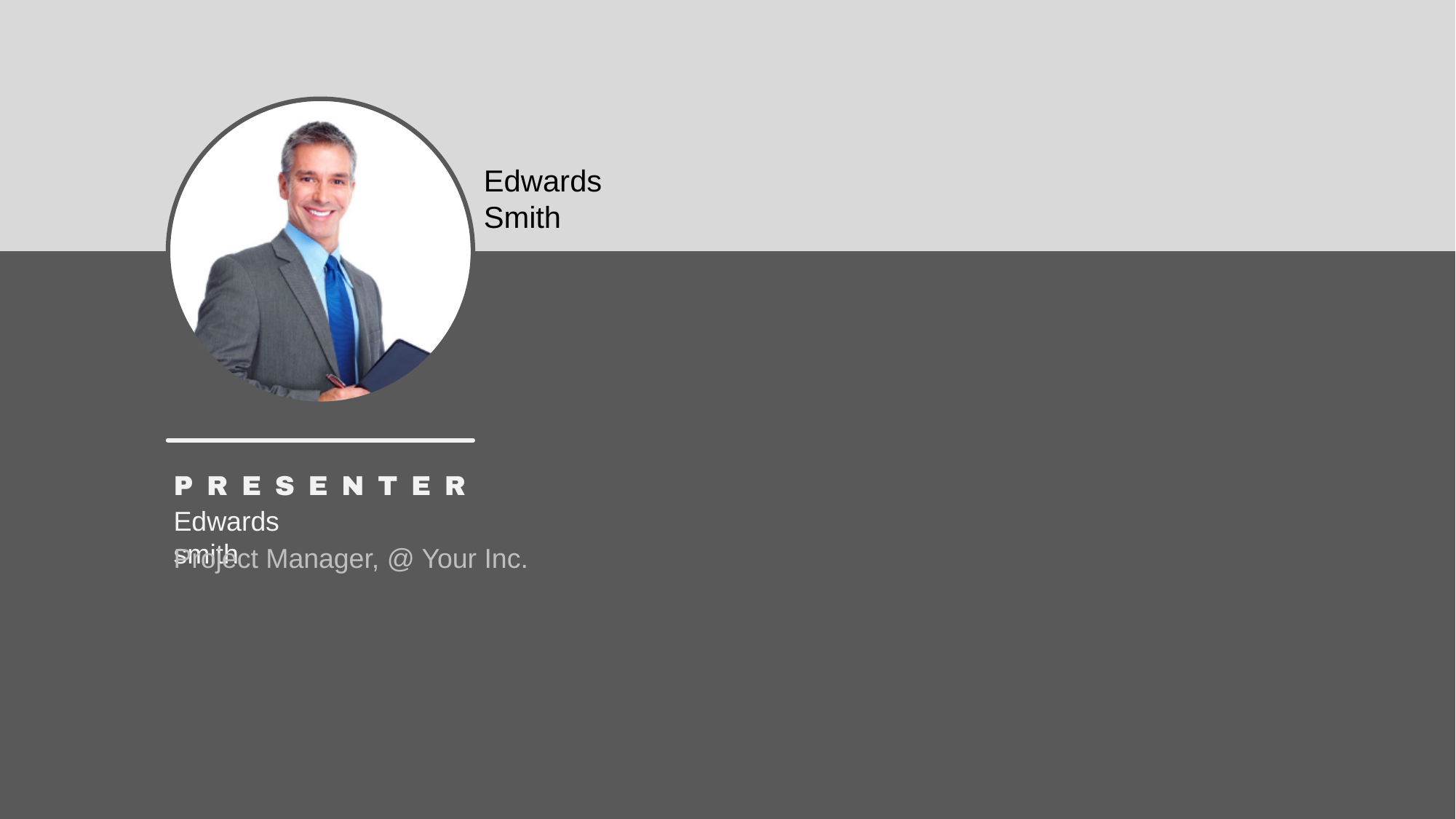

Edwards Smith

PRESENTER
Edwards smith
Project Manager, @ Your Inc.